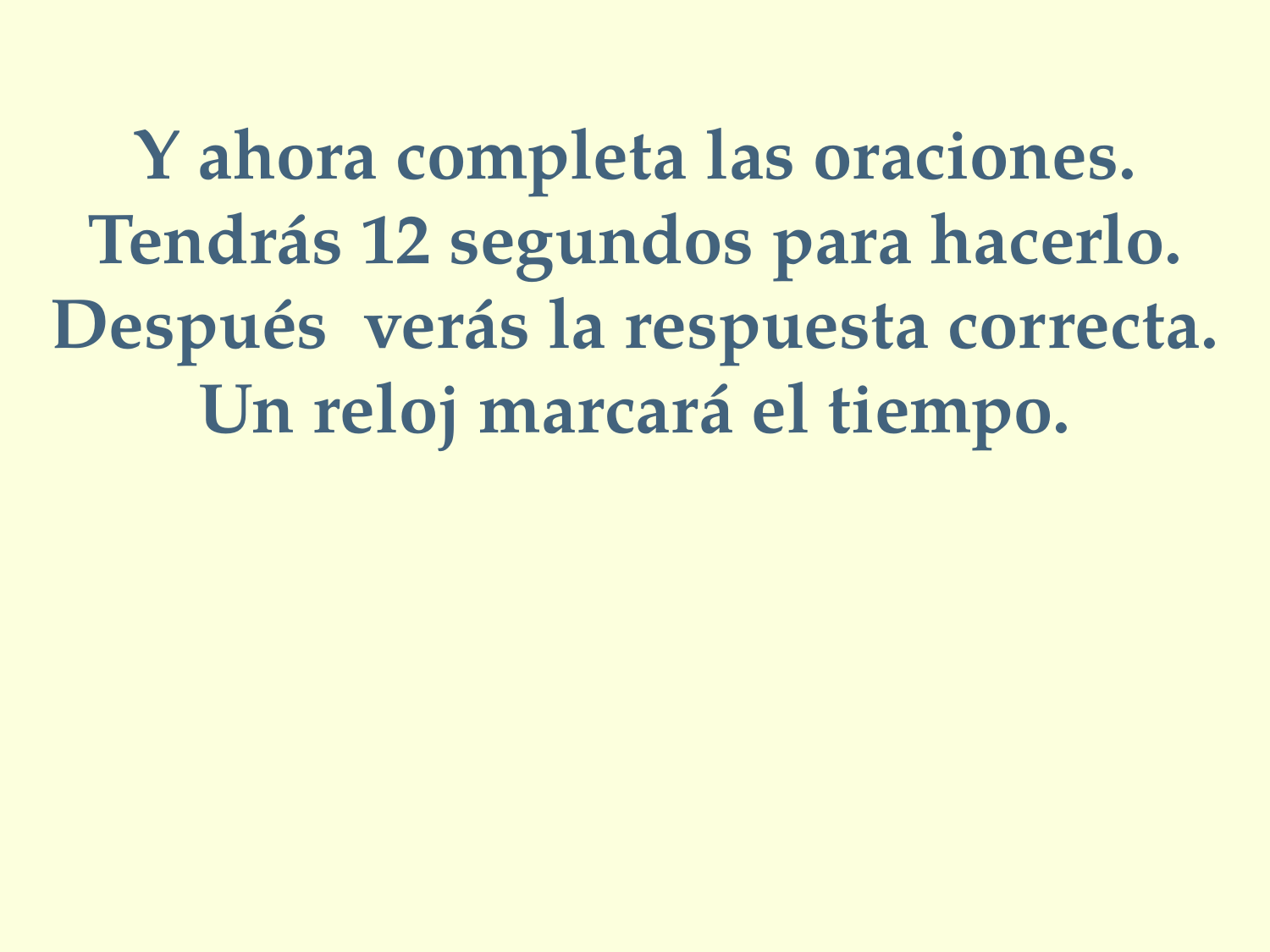

Y ahora completa las oraciones. Tendrás 12 segundos para hacerlo. Después  verás la respuesta correcta. Un reloj marcará el tiempo.